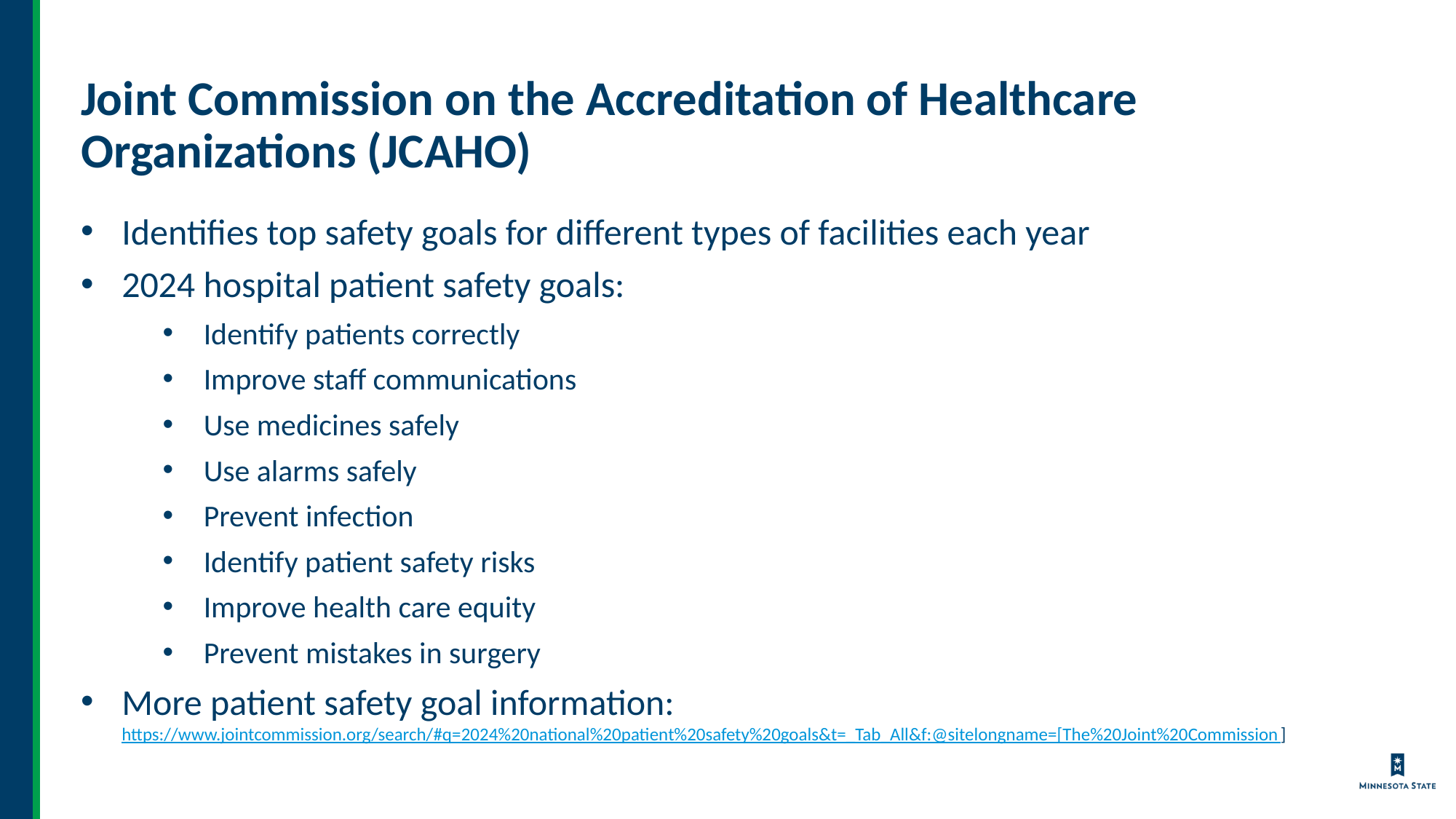

# Joint Commission on the Accreditation of Healthcare Organizations (JCAHO)
Identifies top safety goals for different types of facilities each year
2024 hospital patient safety goals:
Identify patients correctly
Improve staff communications
Use medicines safely
Use alarms safely
Prevent infection
Identify patient safety risks
Improve health care equity
Prevent mistakes in surgery
More patient safety goal information: https://www.jointcommission.org/search/#q=2024%20national%20patient%20safety%20goals&t=_Tab_All&f:@sitelongname=[The%20Joint%20Commission]